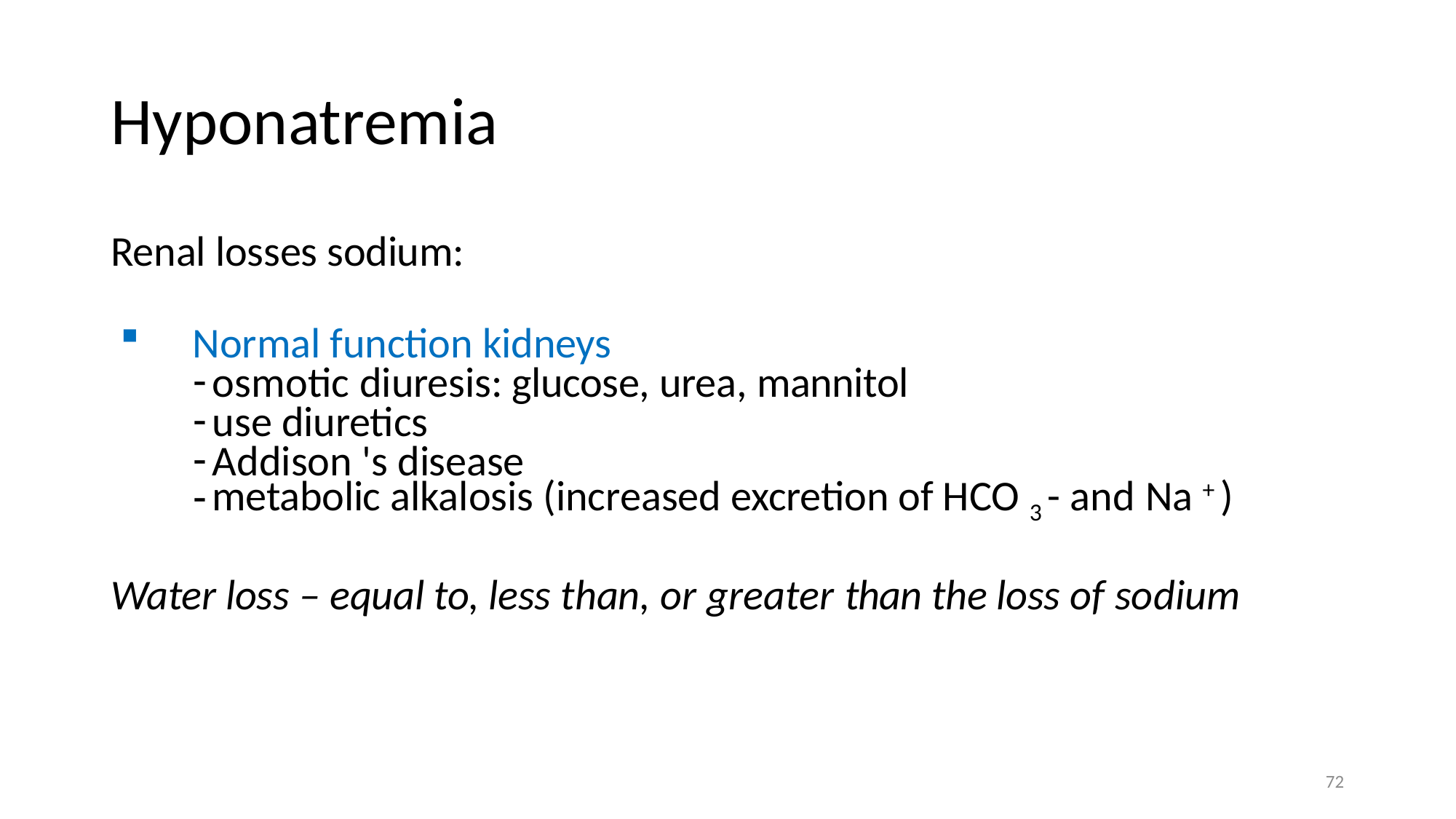

# Hyponatremia
Renal losses sodium:

Normal function kidneys
osmotic diuresis: glucose, urea, mannitol
use diuretics
Addison 's disease
metabolic alkalosis (increased excretion of HCO 3 - and Na + )

Water loss – equal to, less than, or greater than the loss of sodium

72